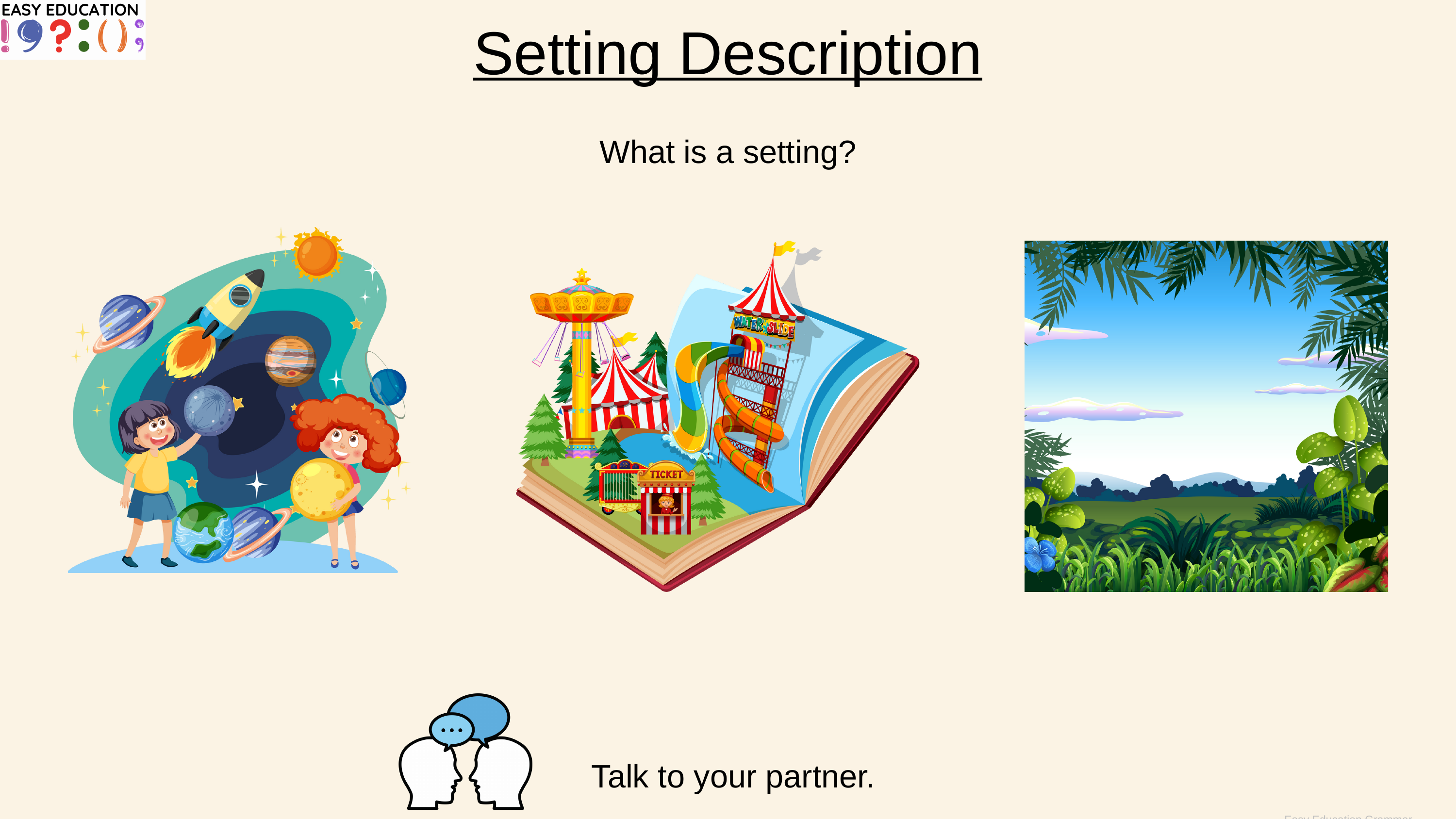

Setting Description
What is a setting?

Talk to your partner.